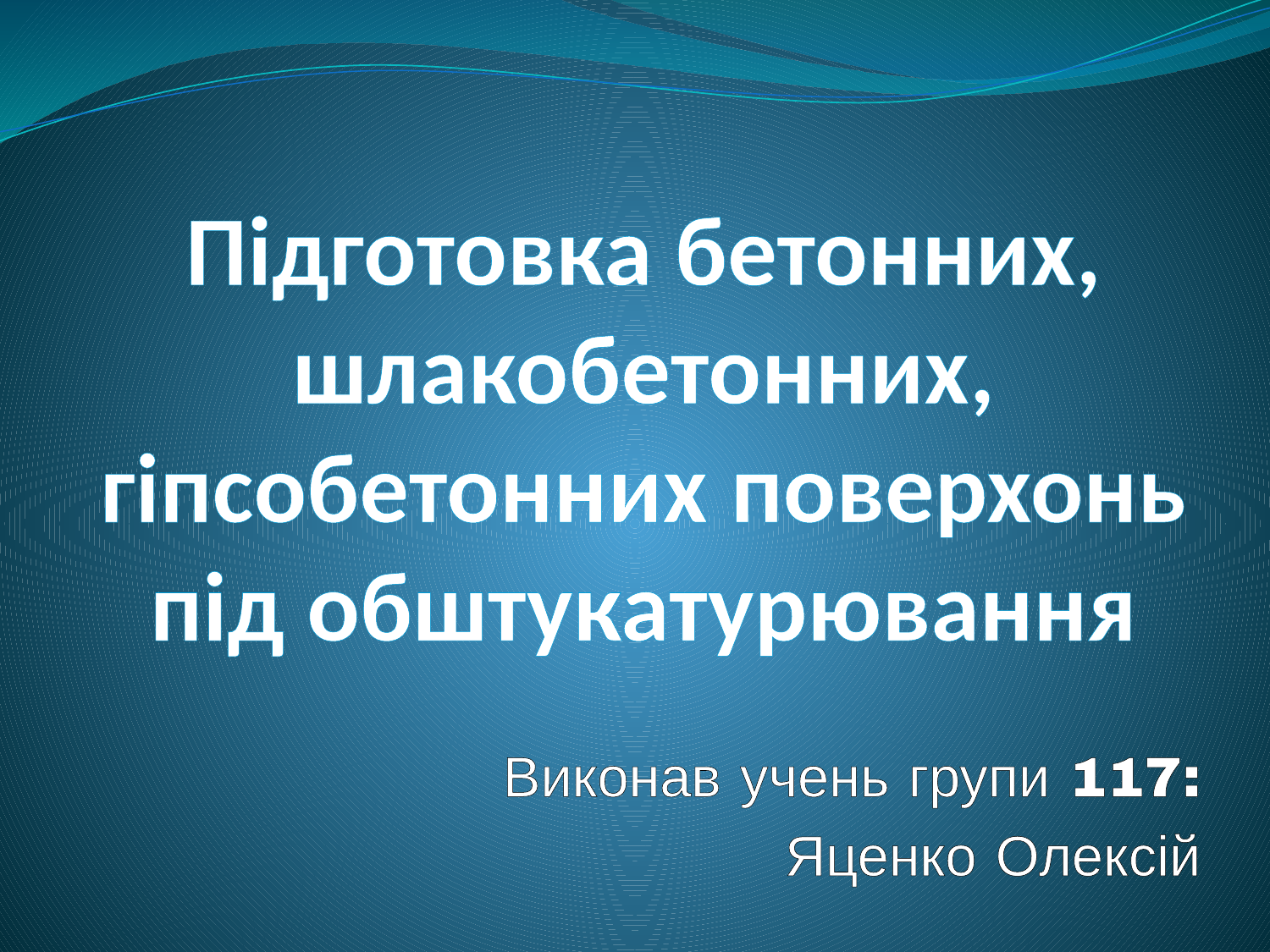

# Підготовка бетонних, шлакобетонних, гіпсобетонних поверхонь під обштукатурювання
Виконав учень групи 117:
Яценко Олексій